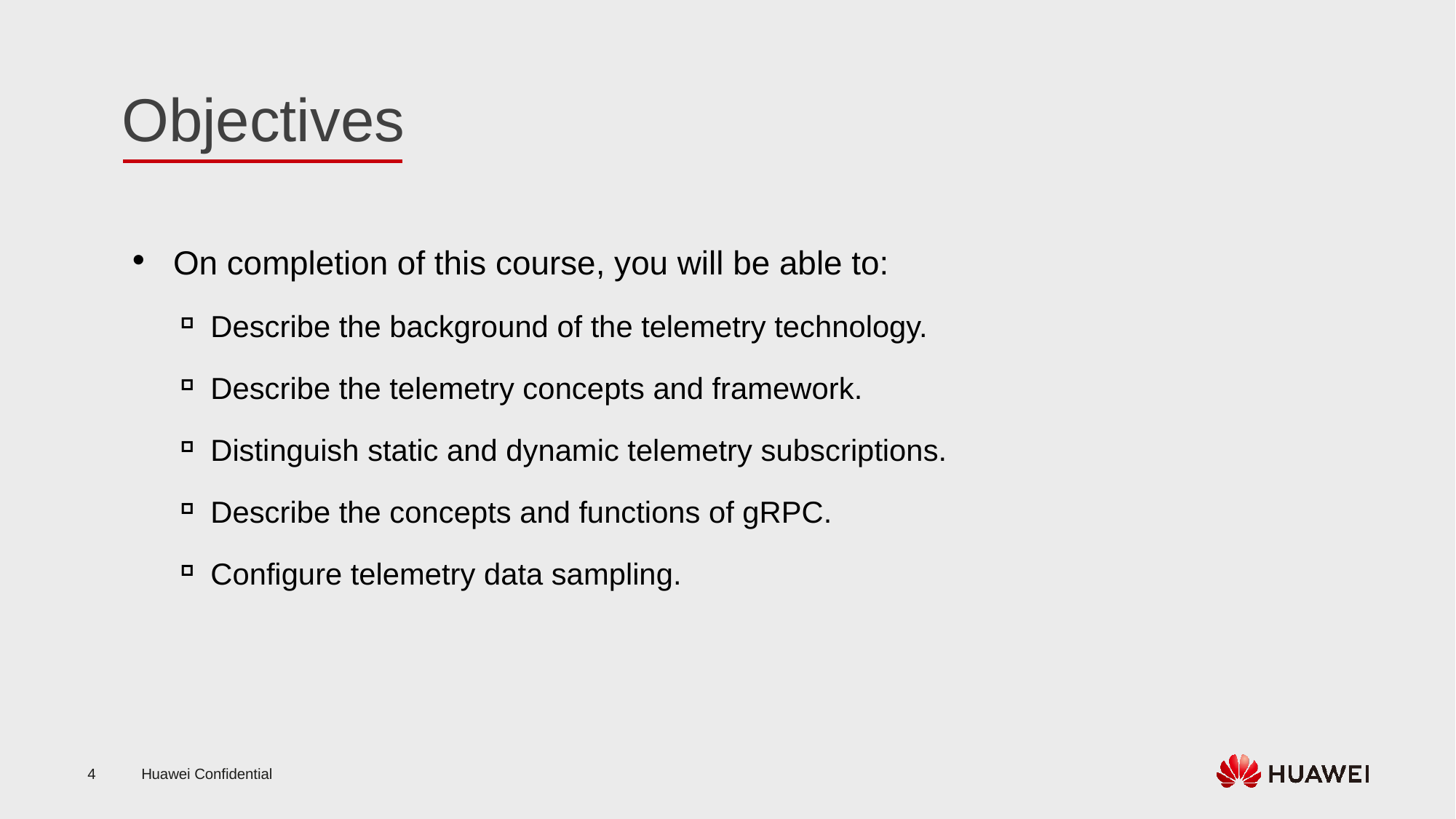

On completion of this course, you will be able to:
Describe the background of the telemetry technology.
Describe the telemetry concepts and framework.
Distinguish static and dynamic telemetry subscriptions.
Describe the concepts and functions of gRPC.
Configure telemetry data sampling.